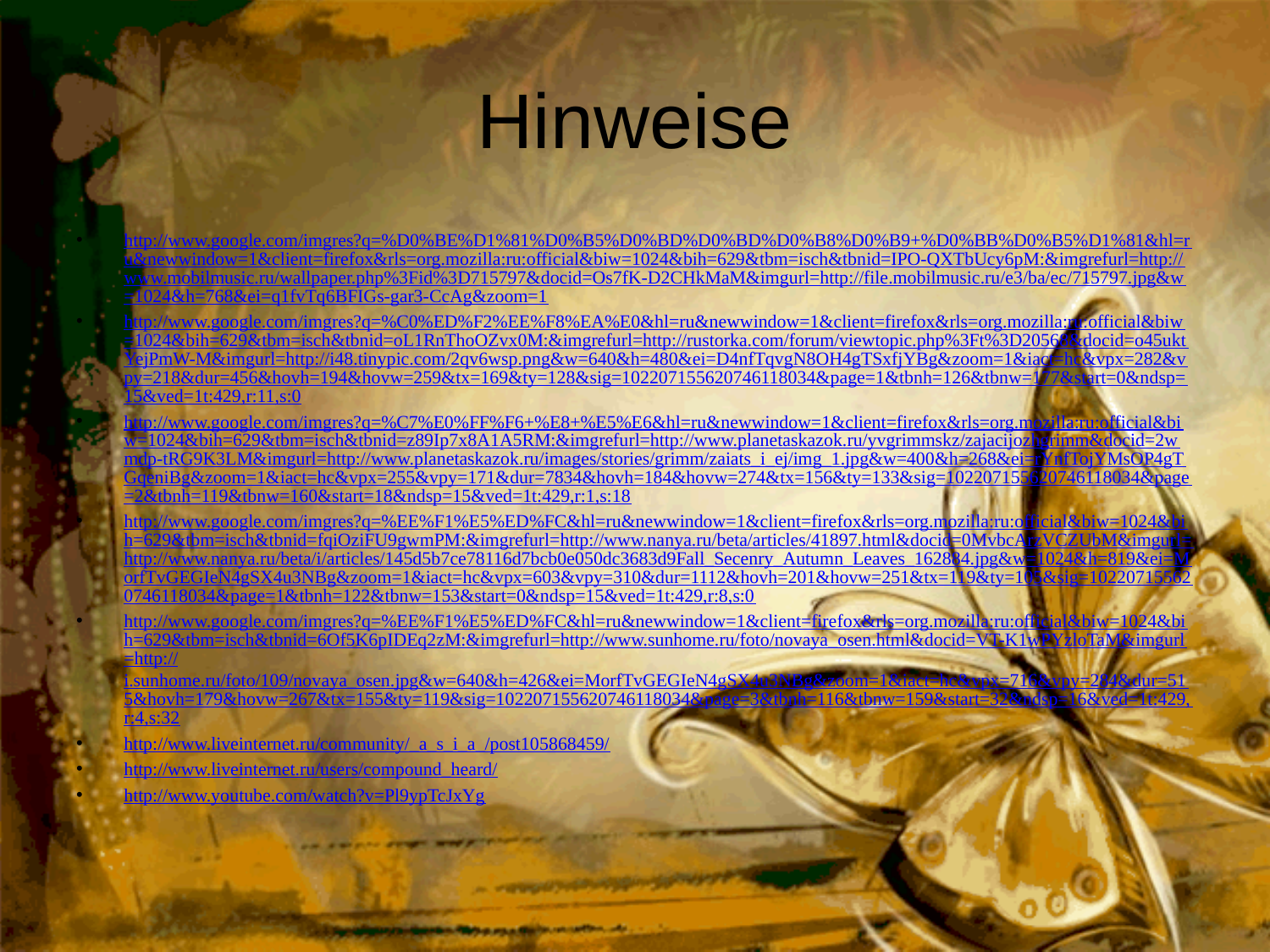

# Hinweise
http://www.google.com/imgres?q=%D0%BE%D1%81%D0%B5%D0%BD%D0%BD%D0%B8%D0%B9+%D0%BB%D0%B5%D1%81&hl=ru&newwindow=1&client=firefox&rls=org.mozilla:ru:official&biw=1024&bih=629&tbm=isch&tbnid=IPO-QXTbUcy6pM:&imgrefurl=http://www.mobilmusic.ru/wallpaper.php%3Fid%3D715797&docid=Os7fK-D2CHkMaM&imgurl=http://file.mobilmusic.ru/e3/ba/ec/715797.jpg&w=1024&h=768&ei=q1fvTq6BFIGs-gar3-CcAg&zoom=1
http://www.google.com/imgres?q=%C0%ED%F2%EE%F8%EA%E0&hl=ru&newwindow=1&client=firefox&rls=org.mozilla:ru:official&biw=1024&bih=629&tbm=isch&tbnid=oL1RnThoOZvx0M:&imgrefurl=http://rustorka.com/forum/viewtopic.php%3Ft%3D20568&docid=o45uktYejPmW-M&imgurl=http://i48.tinypic.com/2qv6wsp.png&w=640&h=480&ei=D4nfTqvgN8OH4gTSxfjYBg&zoom=1&iact=hc&vpx=282&vpy=218&dur=456&hovh=194&hovw=259&tx=169&ty=128&sig=102207155620746118034&page=1&tbnh=126&tbnw=177&start=0&ndsp=15&ved=1t:429,r:11,s:0
http://www.google.com/imgres?q=%C7%E0%FF%F6+%E8+%E5%E6&hl=ru&newwindow=1&client=firefox&rls=org.mozilla:ru:official&biw=1024&bih=629&tbm=isch&tbnid=z89Ip7x8A1A5RM:&imgrefurl=http://www.planetaskazok.ru/yvgrimmskz/zajacijozhgrimm&docid=2wmdp-tRG9K3LM&imgurl=http://www.planetaskazok.ru/images/stories/grimm/zaiats_i_ej/img_1.jpg&w=400&h=268&ei=rYnfTojYMsOP4gTGqeniBg&zoom=1&iact=hc&vpx=255&vpy=171&dur=7834&hovh=184&hovw=274&tx=156&ty=133&sig=102207155620746118034&page=2&tbnh=119&tbnw=160&start=18&ndsp=15&ved=1t:429,r:1,s:18
http://www.google.com/imgres?q=%EE%F1%E5%ED%FC&hl=ru&newwindow=1&client=firefox&rls=org.mozilla:ru:official&biw=1024&bih=629&tbm=isch&tbnid=fqiOziFU9gwmPM:&imgrefurl=http://www.nanya.ru/beta/articles/41897.html&docid=0MvbcArzVCZUbM&imgurl=http://www.nanya.ru/beta/i/articles/145d5b7ce78116d7bcb0e050dc3683d9Fall_Secenry_Autumn_Leaves_162884.jpg&w=1024&h=819&ei=MorfTvGEGIeN4gSX4u3NBg&zoom=1&iact=hc&vpx=603&vpy=310&dur=1112&hovh=201&hovw=251&tx=119&ty=105&sig=102207155620746118034&page=1&tbnh=122&tbnw=153&start=0&ndsp=15&ved=1t:429,r:8,s:0
http://www.google.com/imgres?q=%EE%F1%E5%ED%FC&hl=ru&newwindow=1&client=firefox&rls=org.mozilla:ru:official&biw=1024&bih=629&tbm=isch&tbnid=6Of5K6pIDEq2zM:&imgrefurl=http://www.sunhome.ru/foto/novaya_osen.html&docid=VT-K1wPYzloTaM&imgurl=http://i.sunhome.ru/foto/109/novaya_osen.jpg&w=640&h=426&ei=MorfTvGEGIeN4gSX4u3NBg&zoom=1&iact=hc&vpx=716&vpy=284&dur=515&hovh=179&hovw=267&tx=155&ty=119&sig=102207155620746118034&page=3&tbnh=116&tbnw=159&start=32&ndsp=16&ved=1t:429,r:4,s:32
http://www.liveinternet.ru/community/_a_s_i_a_/post105868459/
http://www.liveinternet.ru/users/compound_heard/
http://www.youtube.com/watch?v=Pl9ypTcJxYg